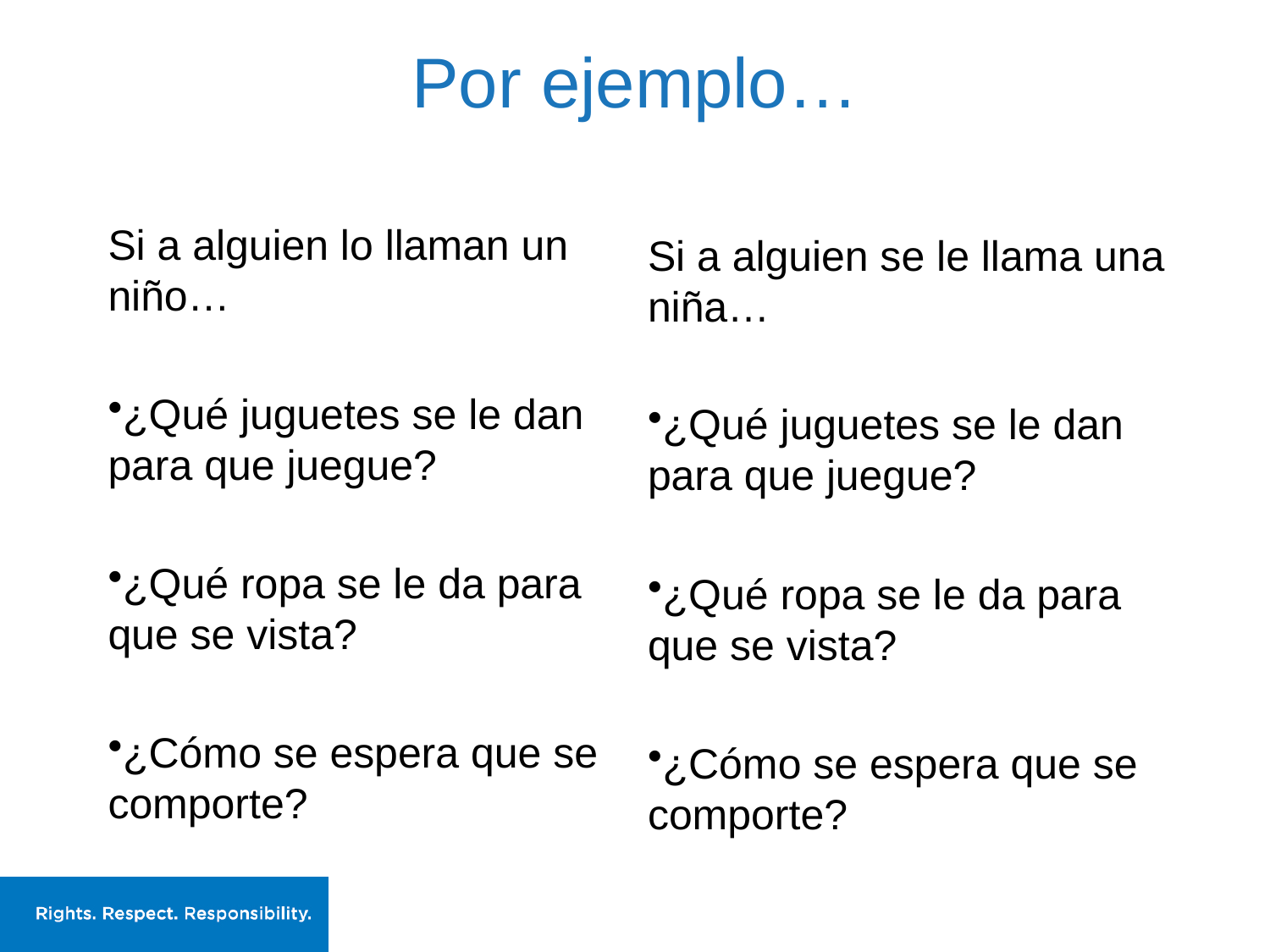

# Por ejemplo…
Si a alguien lo llaman un niño…

¿Qué juguetes se le dan para que juegue?

¿Qué ropa se le da para que se vista?

¿Cómo se espera que se comporte?
Si a alguien se le llama una niña…

¿Qué juguetes se le dan para que juegue?

¿Qué ropa se le da para que se vista?

¿Cómo se espera que se comporte?